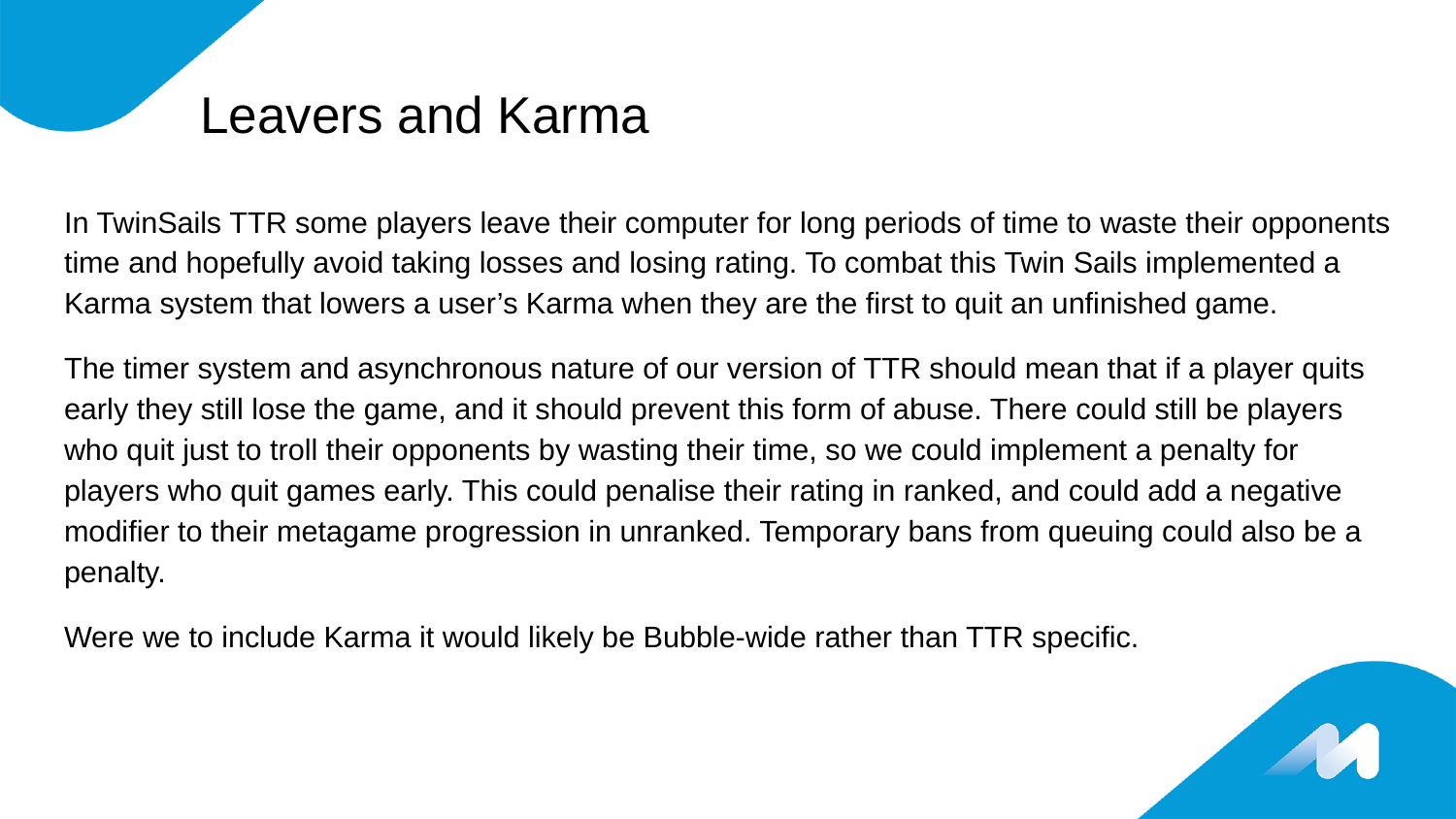

# Leavers and Karma
In TwinSails TTR some players leave their computer for long periods of time to waste their opponents time and hopefully avoid taking losses and losing rating. To combat this Twin Sails implemented a Karma system that lowers a user’s Karma when they are the first to quit an unfinished game.
The timer system and asynchronous nature of our version of TTR should mean that if a player quits early they still lose the game, and it should prevent this form of abuse. There could still be players who quit just to troll their opponents by wasting their time, so we could implement a penalty for players who quit games early. This could penalise their rating in ranked, and could add a negative modifier to their metagame progression in unranked. Temporary bans from queuing could also be a penalty.
Were we to include Karma it would likely be Bubble-wide rather than TTR specific.